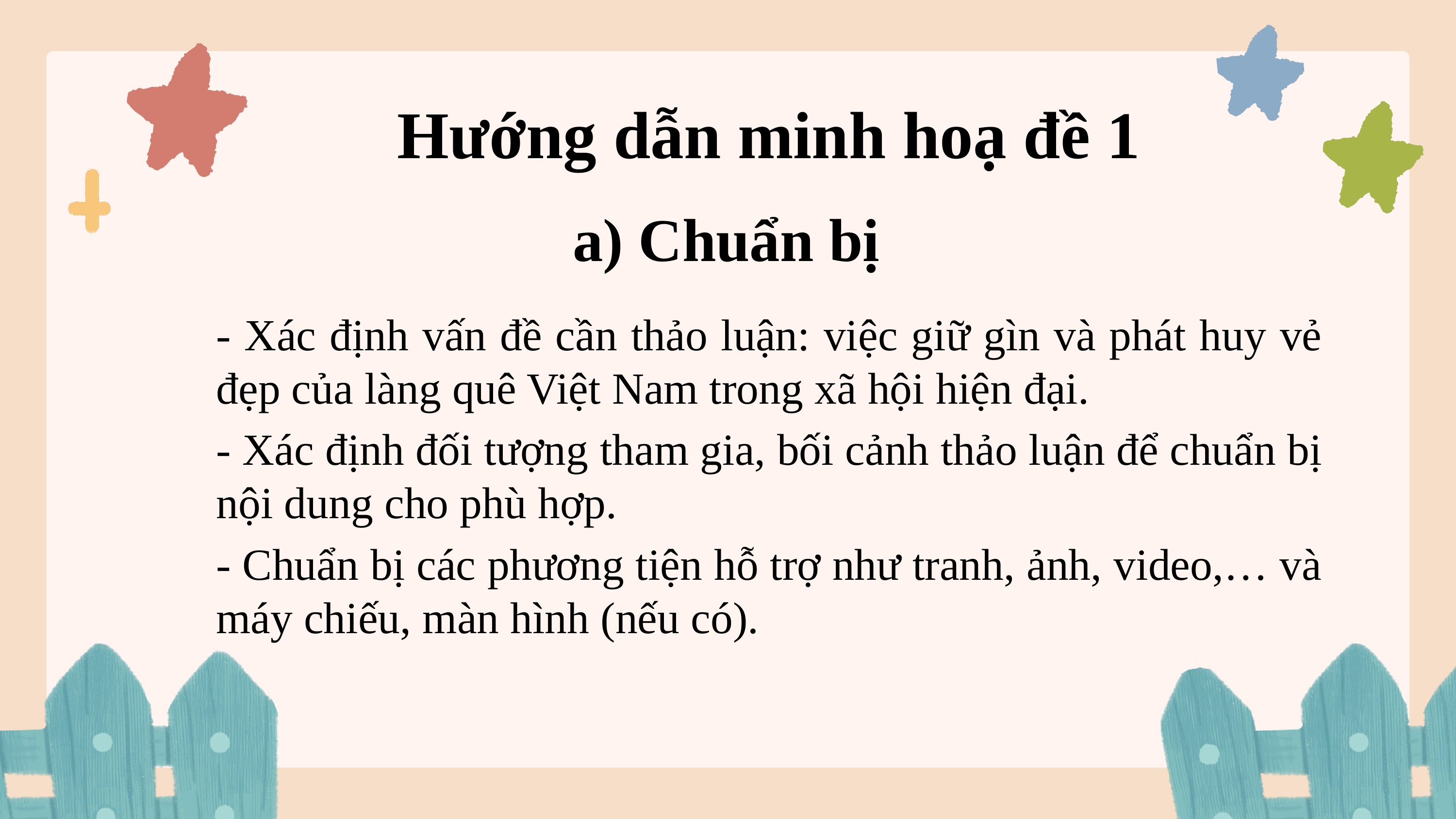

Hướng dẫn minh hoạ đề 1
a) Chuẩn bị
- Xác định vấn đề cần thảo luận: việc giữ gìn và phát huy vẻ đẹp của làng quê Việt Nam trong xã hội hiện đại.
- Xác định đối tượng tham gia, bối cảnh thảo luận để chuẩn bị nội dung cho phù hợp.
- Chuẩn bị các phương tiện hỗ trợ như tranh, ảnh, video,… và máy chiếu, màn hình (nếu có).